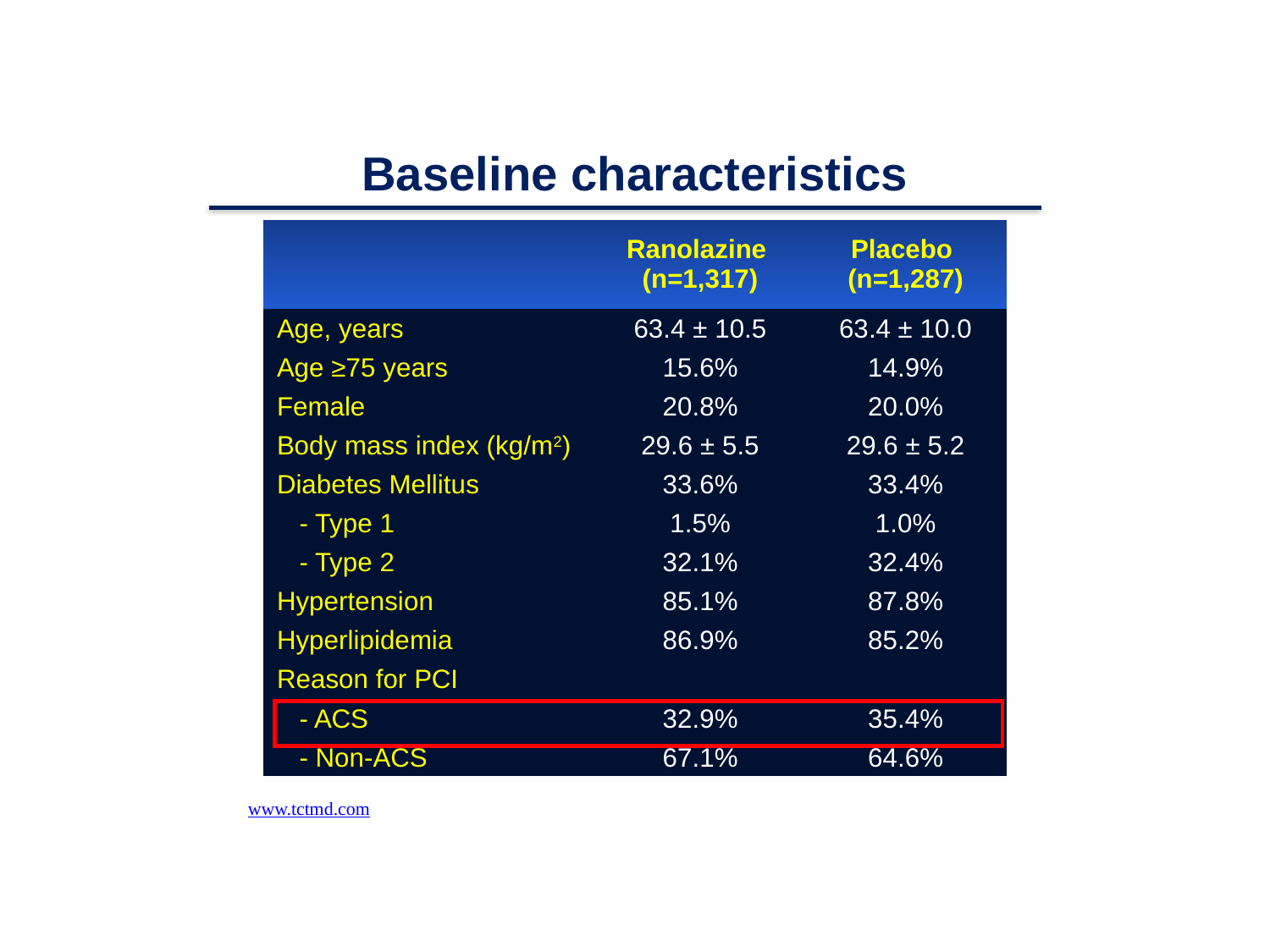

Baseline characteristics
|  | Ranolazine (n=1,317) | Placebo (n=1,287) |
| --- | --- | --- |
| Age, years | 63.4 ± 10.5 | 63.4 ± 10.0 |
| Age ≥75 years | 15.6% | 14.9% |
| Female | 20.8% | 20.0% |
| Body mass index (kg/m2) | 29.6 ± 5.5 | 29.6 ± 5.2 |
| Diabetes Mellitus | 33.6% | 33.4% |
| - Type 1 | 1.5% | 1.0% |
| - Type 2 | 32.1% | 32.4% |
| Hypertension | 85.1% | 87.8% |
| Hyperlipidemia | 86.9% | 85.2% |
| Reason for PCI |  |  |
| - ACS | 32.9% | 35.4% |
| - Non-ACS | 67.1% | 64.6% |

www.tctmd.com                          	    Lancet 2015, http://dx.doi.org/10.1016/S0140-6736(15)00459-6